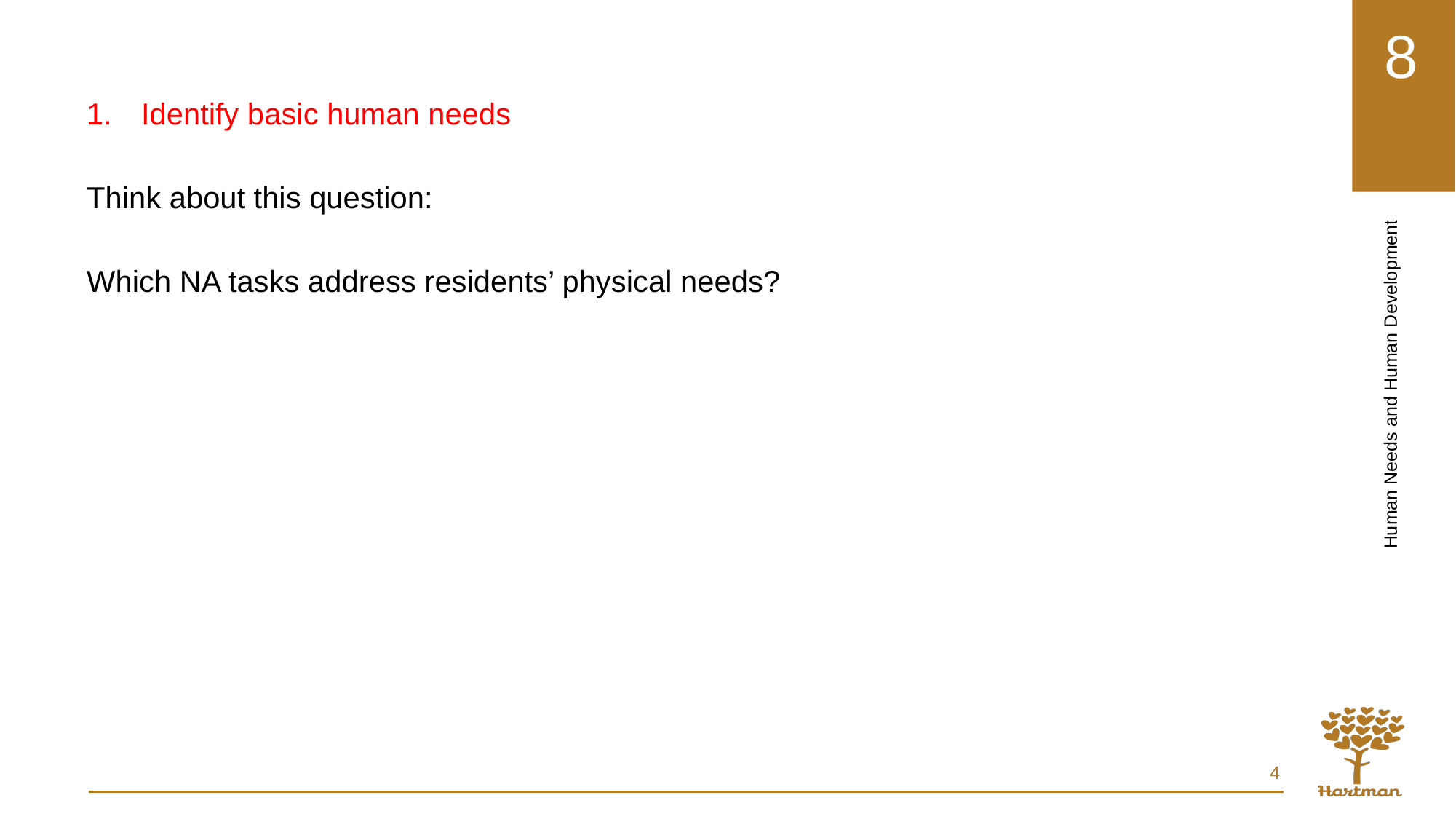

Identify basic human needs

Think about this question:

Which NA tasks address residents’ physical needs?

4